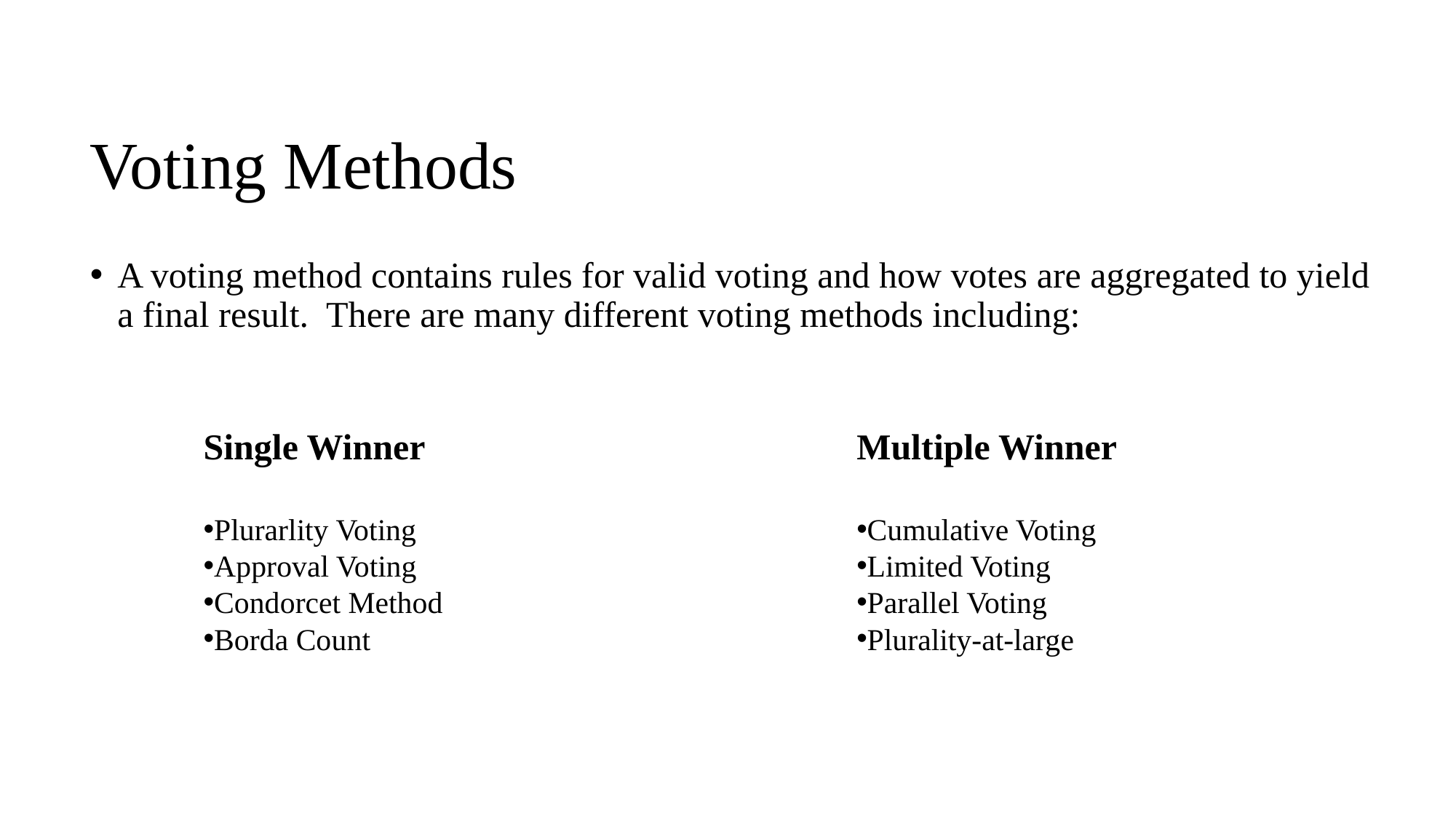

# Voting Methods
A voting method contains rules for valid voting and how votes are aggregated to yield a final result.  There are many different voting methods including:
Single Winner

Plurarlity Voting
Approval Voting
Condorcet Method
Borda Count

Multiple Winner

Cumulative Voting
Limited Voting
Parallel Voting
Plurality-at-large